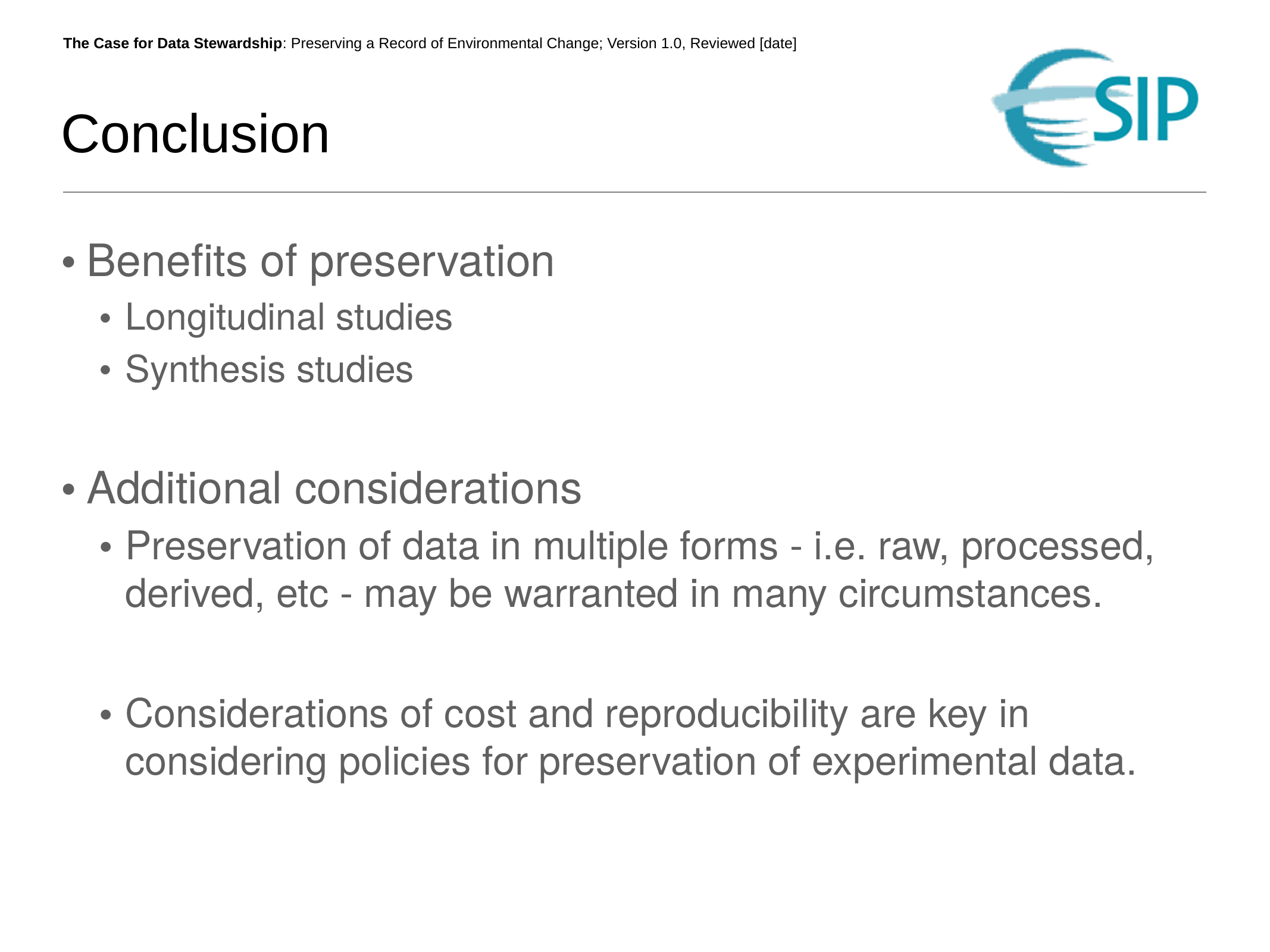

# Conclusion
Benefits of preservation
Longitudinal studies
Synthesis studies

Additional considerations
Preservation of data in multiple forms - i.e. raw, processed, derived, etc - may be warranted in many circumstances.

Considerations of cost and reproducibility are key in considering policies for preservation of experimental data.